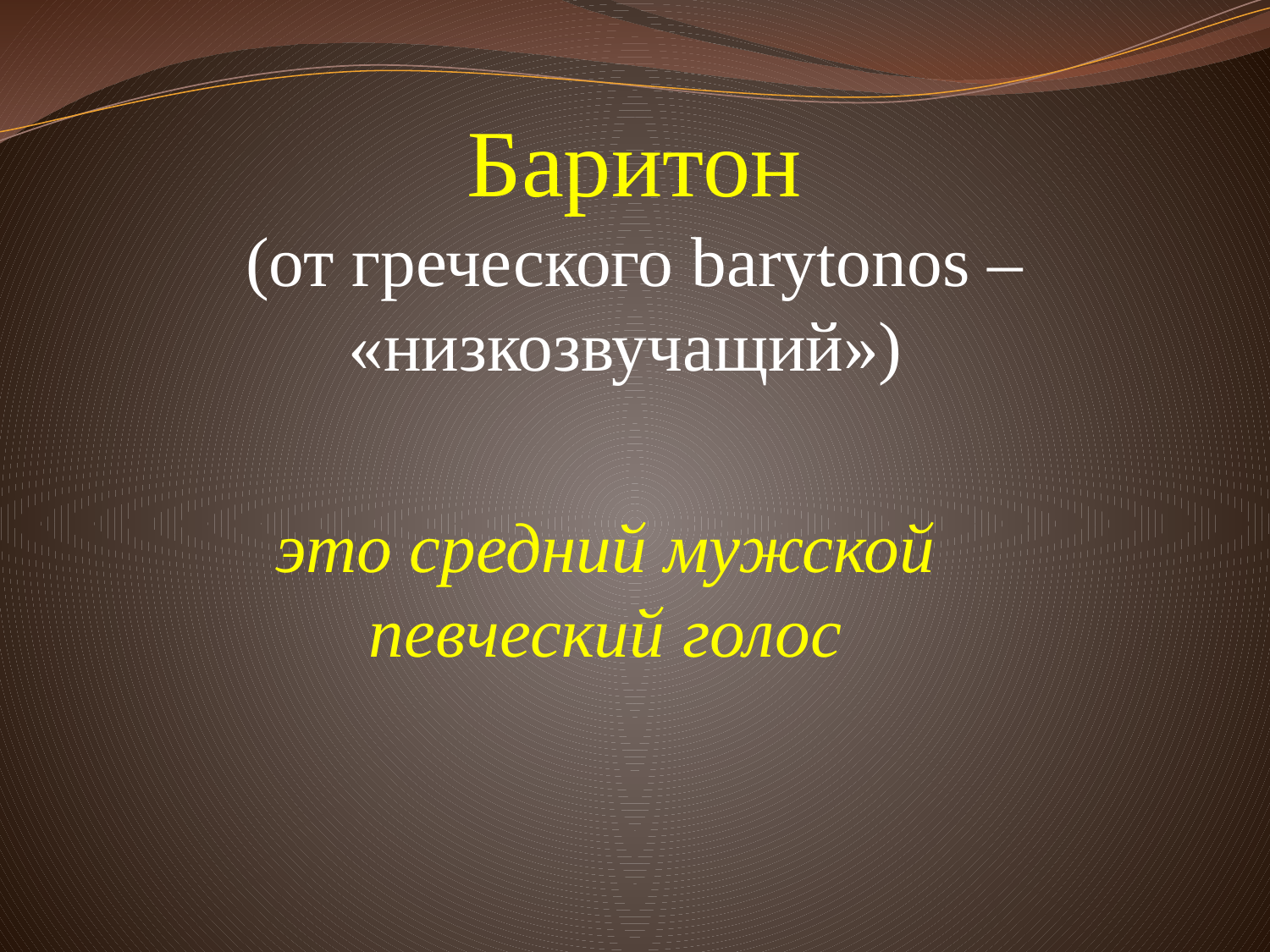

# Баритон (от греческого barytonos – «низкозвучащий»)
это средний мужской певческий голос